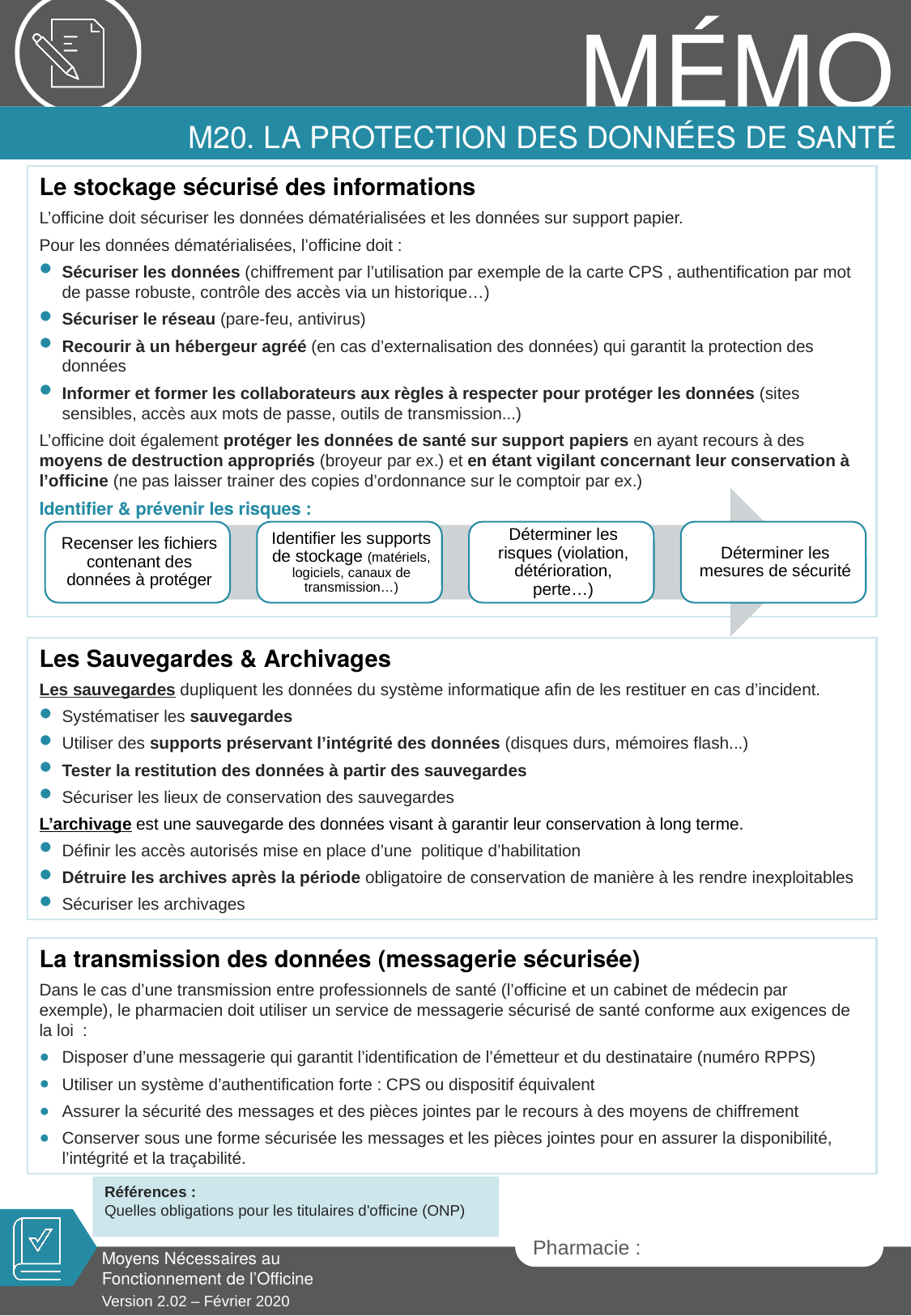

# M20. la protection des données DE SAnté
Le stockage sécurisé des informations
L’officine doit sécuriser les données dématérialisées et les données sur support papier.
Pour les données dématérialisées, l’officine doit :
Sécuriser les données (chiffrement par l’utilisation par exemple de la carte CPS , authentification par mot de passe robuste, contrôle des accès via un historique…)
Sécuriser le réseau (pare-feu, antivirus)
Recourir à un hébergeur agréé (en cas d’externalisation des données) qui garantit la protection des données
Informer et former les collaborateurs aux règles à respecter pour protéger les données (sites sensibles, accès aux mots de passe, outils de transmission...)
L’officine doit également protéger les données de santé sur support papiers en ayant recours à des moyens de destruction appropriés (broyeur par ex.) et en étant vigilant concernant leur conservation à l’officine (ne pas laisser trainer des copies d’ordonnance sur le comptoir par ex.)
Identifier & prévenir les risques :

Recenser les fichiers contenant des données à protéger
Identifier les supports de stockage (matériels, logiciels, canaux de transmission…)
Déterminer les risques (violation, détérioration, perte…)
Déterminer les mesures de sécurité
Les Sauvegardes & Archivages
Les sauvegardes dupliquent les données du système informatique afin de les restituer en cas d’incident.
Systématiser les sauvegardes
Utiliser des supports préservant l’intégrité des données (disques durs, mémoires flash...)
Tester la restitution des données à partir des sauvegardes
Sécuriser les lieux de conservation des sauvegardes
L’archivage est une sauvegarde des données visant à garantir leur conservation à long terme.
Définir les accès autorisés mise en place d’une  politique d’habilitation
Détruire les archives après la période obligatoire de conservation de manière à les rendre inexploitables
Sécuriser les archivages
La transmission des données (messagerie sécurisée)
Dans le cas d’une transmission entre professionnels de santé (l’officine et un cabinet de médecin par exemple), le pharmacien doit utiliser un service de messagerie sécurisé de santé conforme aux exigences de la loi  :
Disposer d’une messagerie qui garantit l’identification de l’émetteur et du destinataire (numéro RPPS)
Utiliser un système d’authentification forte : CPS ou dispositif équivalent
Assurer la sécurité des messages et des pièces jointes par le recours à des moyens de chiffrement
Conserver sous une forme sécurisée les messages et les pièces jointes pour en assurer la disponibilité, l’intégrité et la traçabilité.
Références :
Quelles obligations pour les titulaires d'officine (ONP)